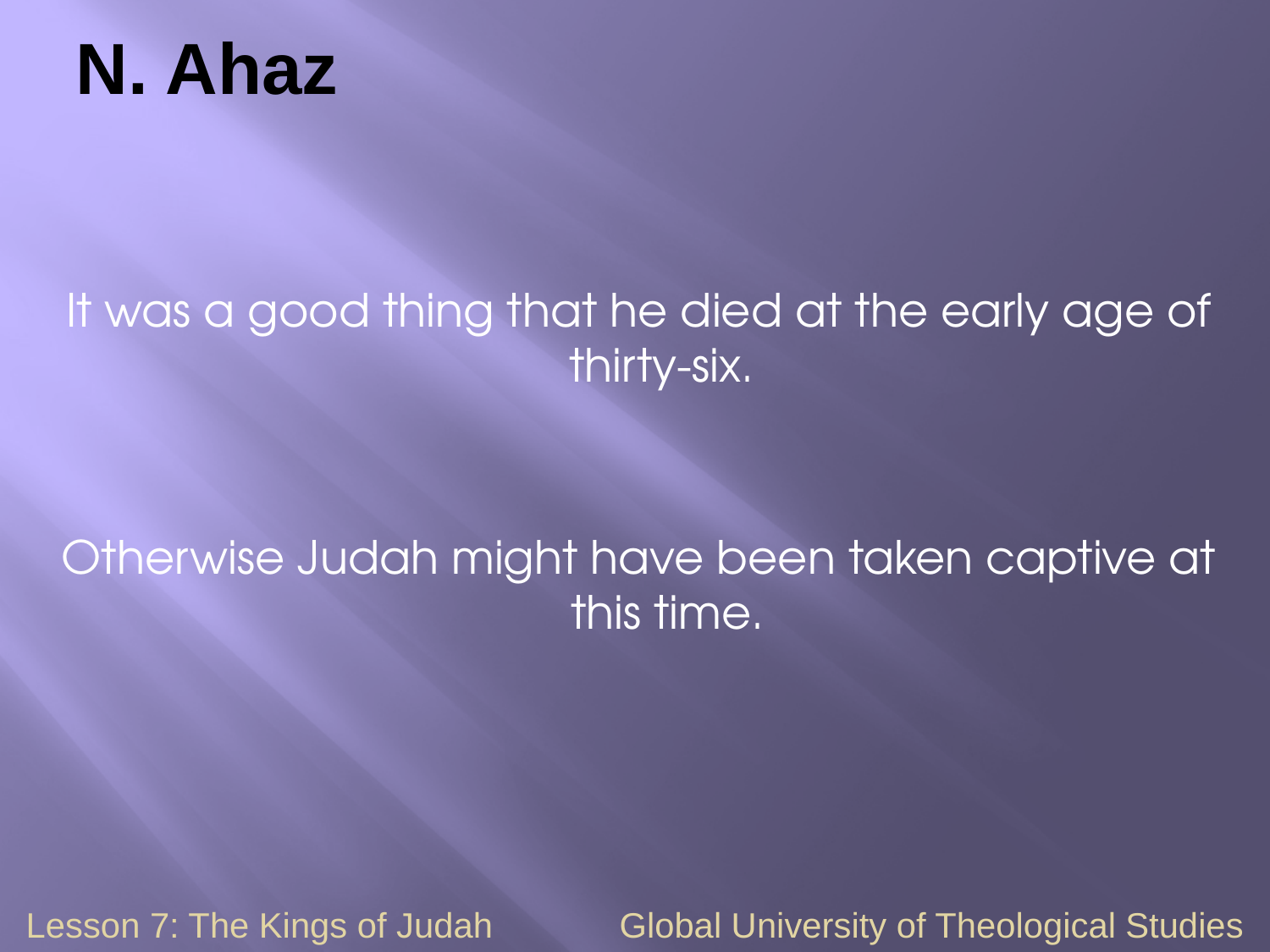

# N. Ahaz
It was a good thing that he died at the early age of thirty-six.

Otherwise Judah might have been taken captive at this time.
Lesson 7: The Kings of Judah             Global University of Theological Studies